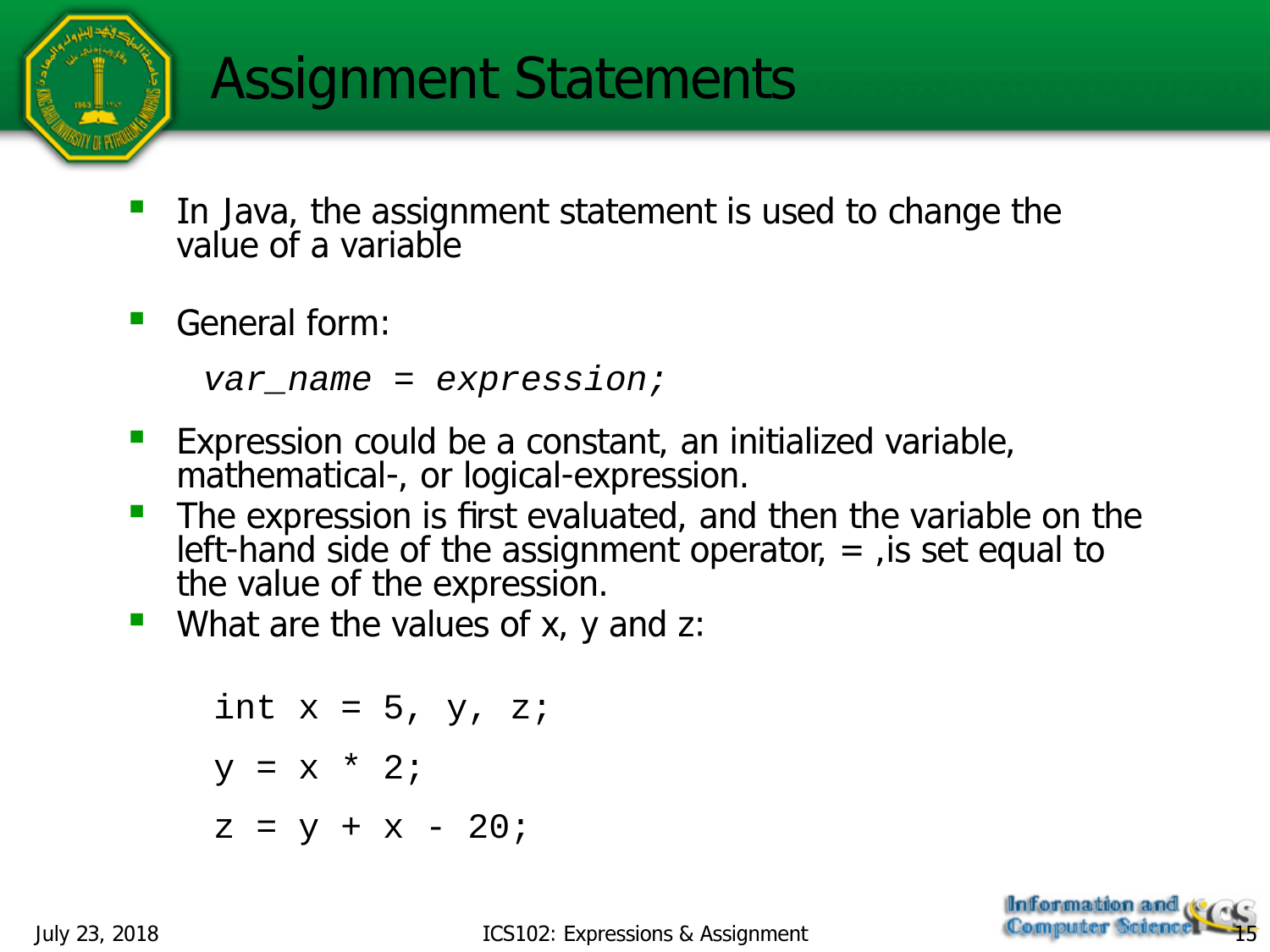

Assignment Statements
In Java, the assignment statement is used to change the value of a variable

General form:

Expression could be a constant, an initialized variable, mathematical-, or logical-expression.
The expression is first evaluated, and then the variable on the left-hand side of the assignment operator, = ,is set equal to the value of the expression.
What are the values of x, y and z:
var_name = expression;
int x = 5, y, z;
y = x * 2;
z = y + x - 20;
July 23, 2018
ICS102: Expressions & Assignment
15